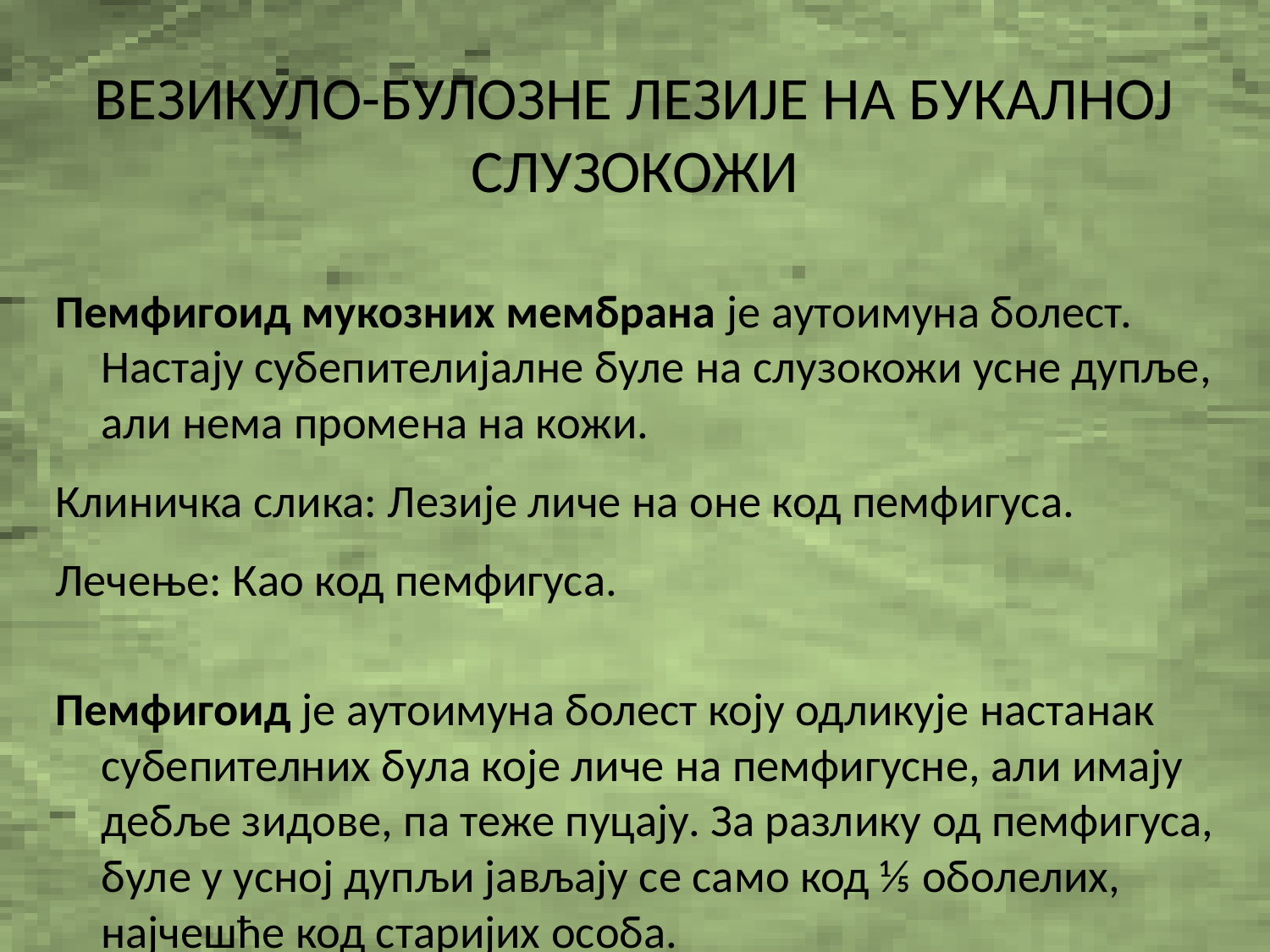

# ВЕЗИКУЛО-БУЛОЗНЕ ЛЕЗИЈЕ НА БУКАЛНОЈ СЛУЗОКОЖИ
Пемфигоид мукозних мембрана је аутоимуна болест. Настају субепителијалне буле на слузокожи усне дупље, али нема промена на кожи.

Клиничка слика: Лезије личе на оне код пемфигуса.

Лечење: Као код пемфигуса.

Пемфигоид је аутоимуна болест коју одликује настанак субепителних була које личе на пемфигусне, али имају дебље зидове, па теже пуцају. За разлику од пемфигуса, буле у усној дупљи јављају се само код ⅕ оболелих, најчешће код старијих особа.